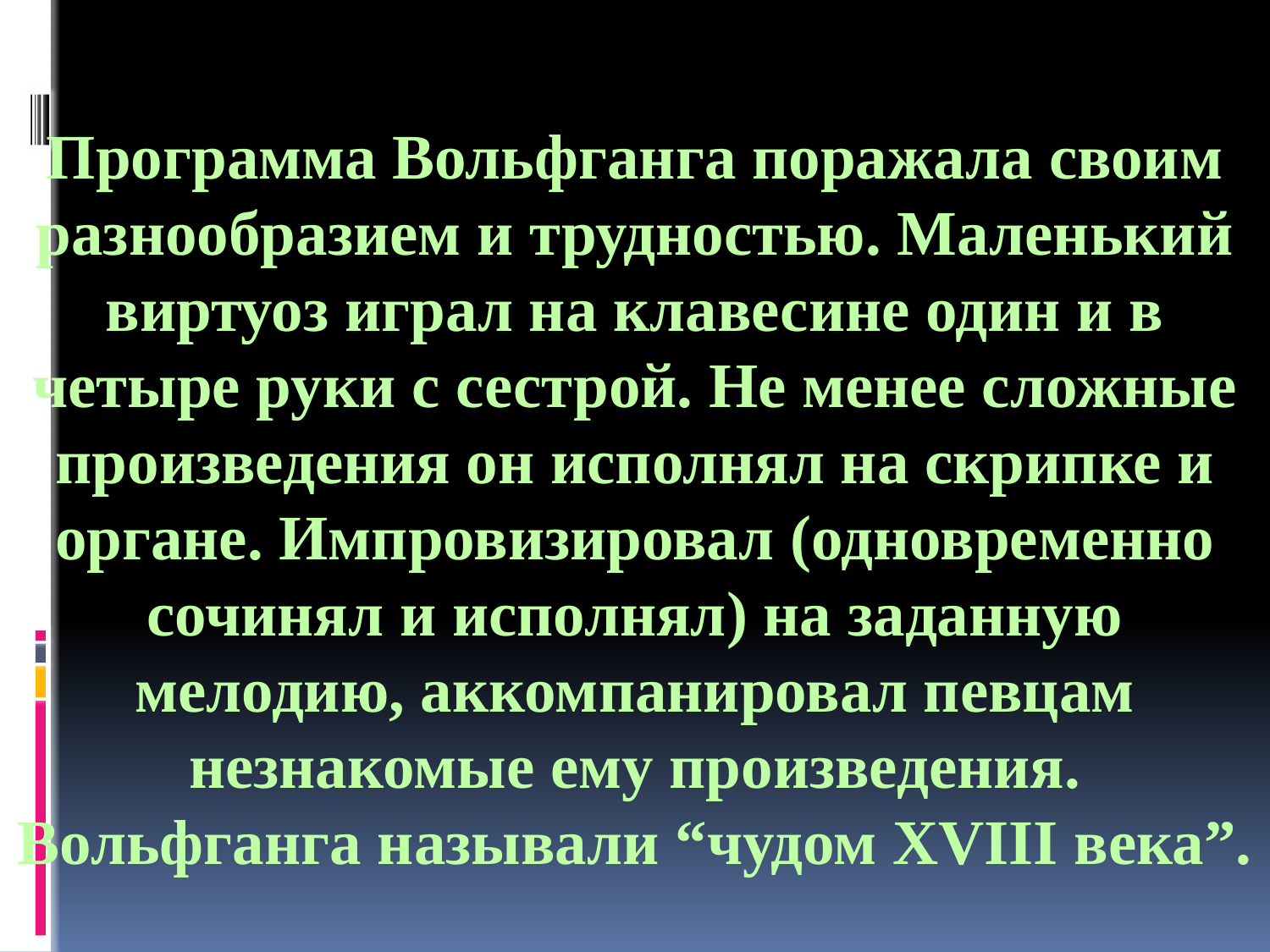

Программа Вольфганга поражала своим разнообразием и трудностью. Маленький виртуоз играл на клавесине один и в четыре руки с сестрой. Не менее сложные произведения он исполнял на скрипке и органе. Импровизировал (одновременно сочинял и исполнял) на заданную мелодию, аккомпанировал певцам незнакомые ему произведения. Вольфганга называли “чудом XVIII века”.